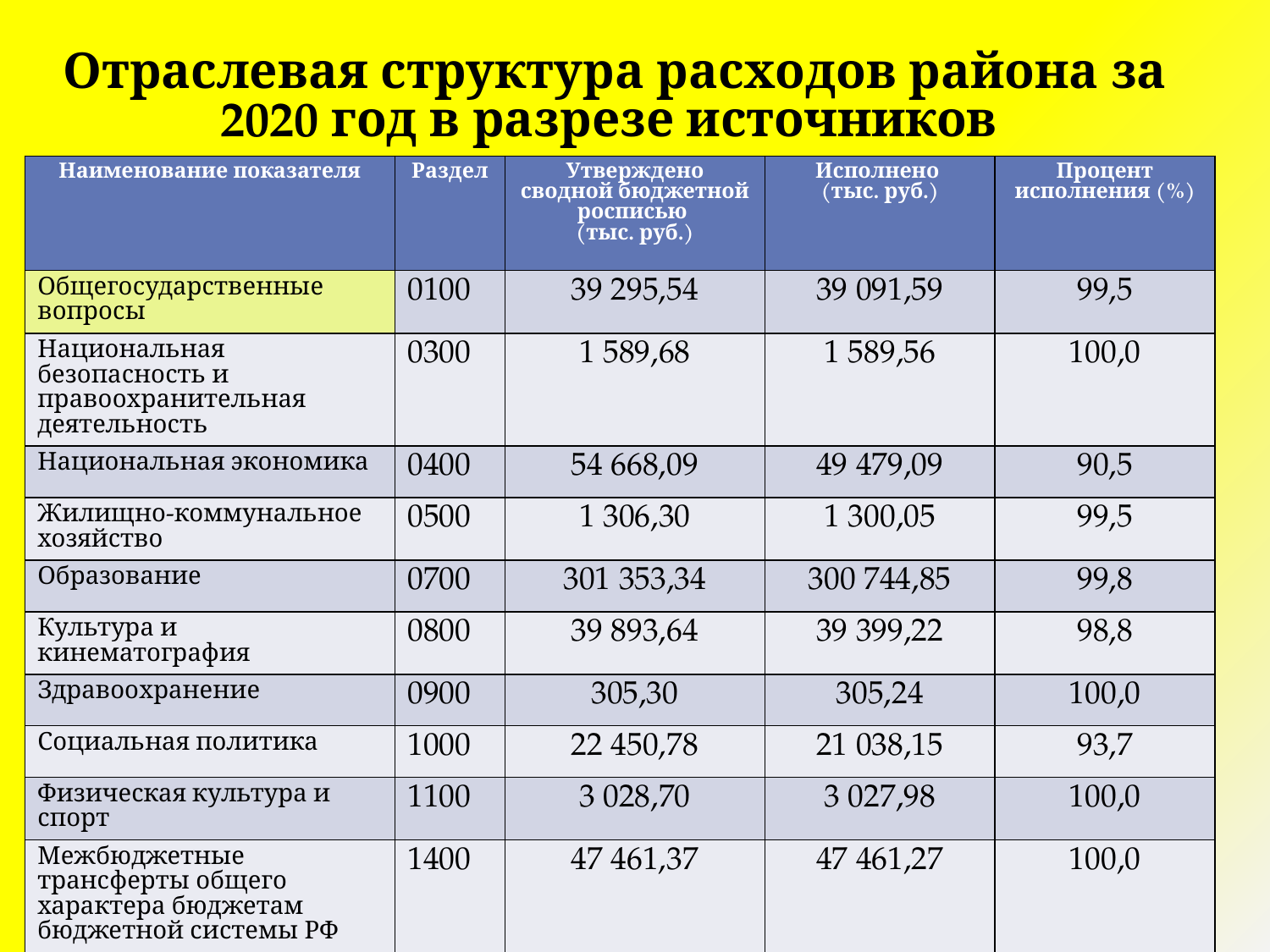

# Отраслевая структура расходов района за 2020 год в разрезе источников
| Наименование показателя | Раздел | Утверждено сводной бюджетной росписью (тыс. руб.) | Исполнено (тыс. руб.) | Процент исполнения (%) |
| --- | --- | --- | --- | --- |
| Общегосударственные вопросы | 0100 | 39 295,54 | 39 091,59 | 99,5 |
| Национальная безопасность и правоохранительная деятельность | 0300 | 1 589,68 | 1 589,56 | 100,0 |
| Национальная экономика | 0400 | 54 668,09 | 49 479,09 | 90,5 |
| Жилищно-коммунальное хозяйство | 0500 | 1 306,30 | 1 300,05 | 99,5 |
| Образование | 0700 | 301 353,34 | 300 744,85 | 99,8 |
| Культура и кинематография | 0800 | 39 893,64 | 39 399,22 | 98,8 |
| Здравоохранение | 0900 | 305,30 | 305,24 | 100,0 |
| Социальная политика | 1000 | 22 450,78 | 21 038,15 | 93,7 |
| Физическая культура и спорт | 1100 | 3 028,70 | 3 027,98 | 100,0 |
| Межбюджетные трансферты общего характера бюджетам бюджетной системы РФ | 1400 | 47 461,37 | 47 461,27 | 100,0 |
| ВСЕГО РАСХОДОВ: |  | 511 352,74 | 503 437,00 | 98,5 |